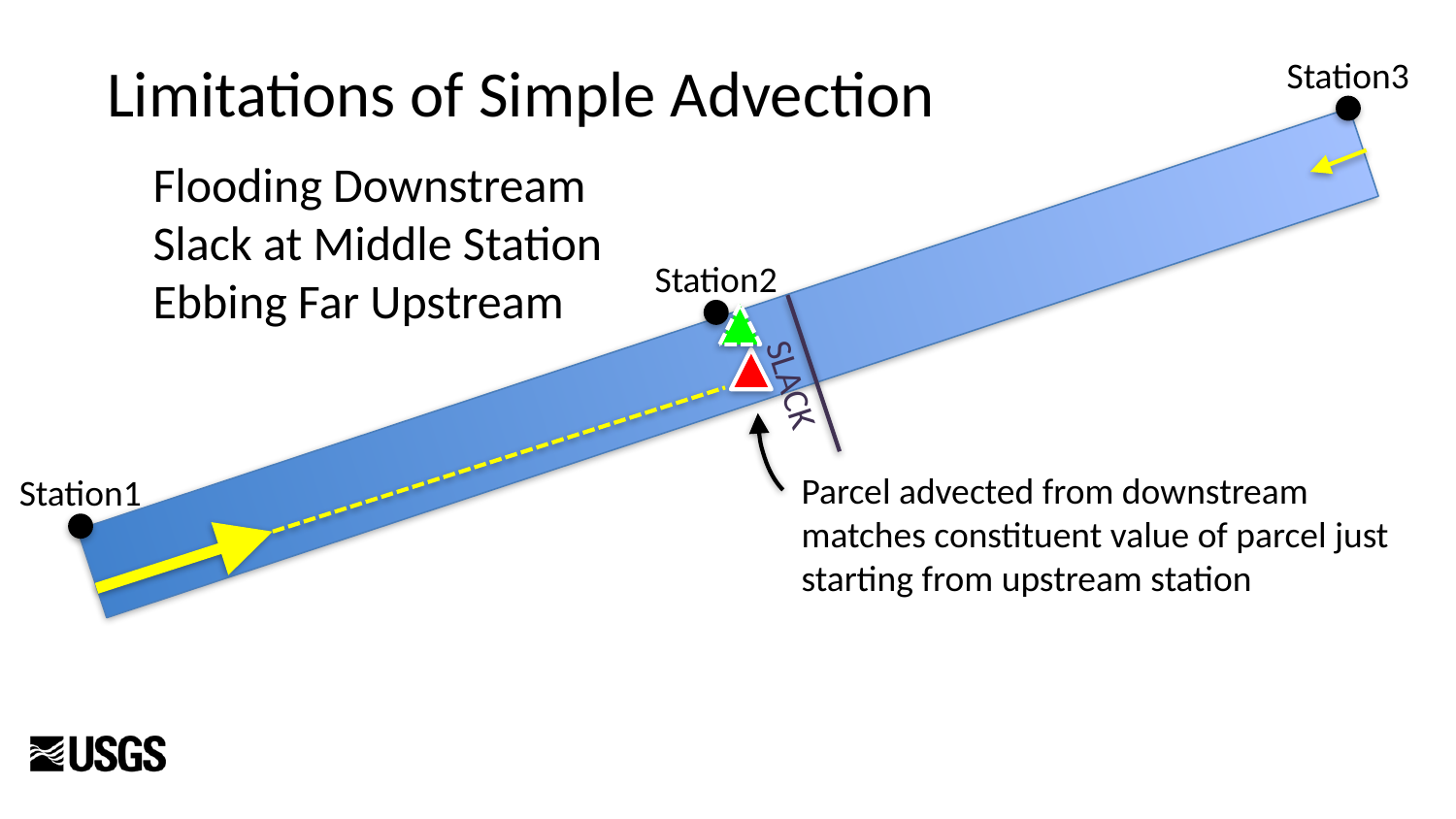

Station3
Limitations of Simple Advection

Flooding Downstream
Slack at Middle Station
Ebbing Far Upstream
Station2

SLACK
Parcel advected from downstream matches constituent value of parcel just starting from upstream station
Station1